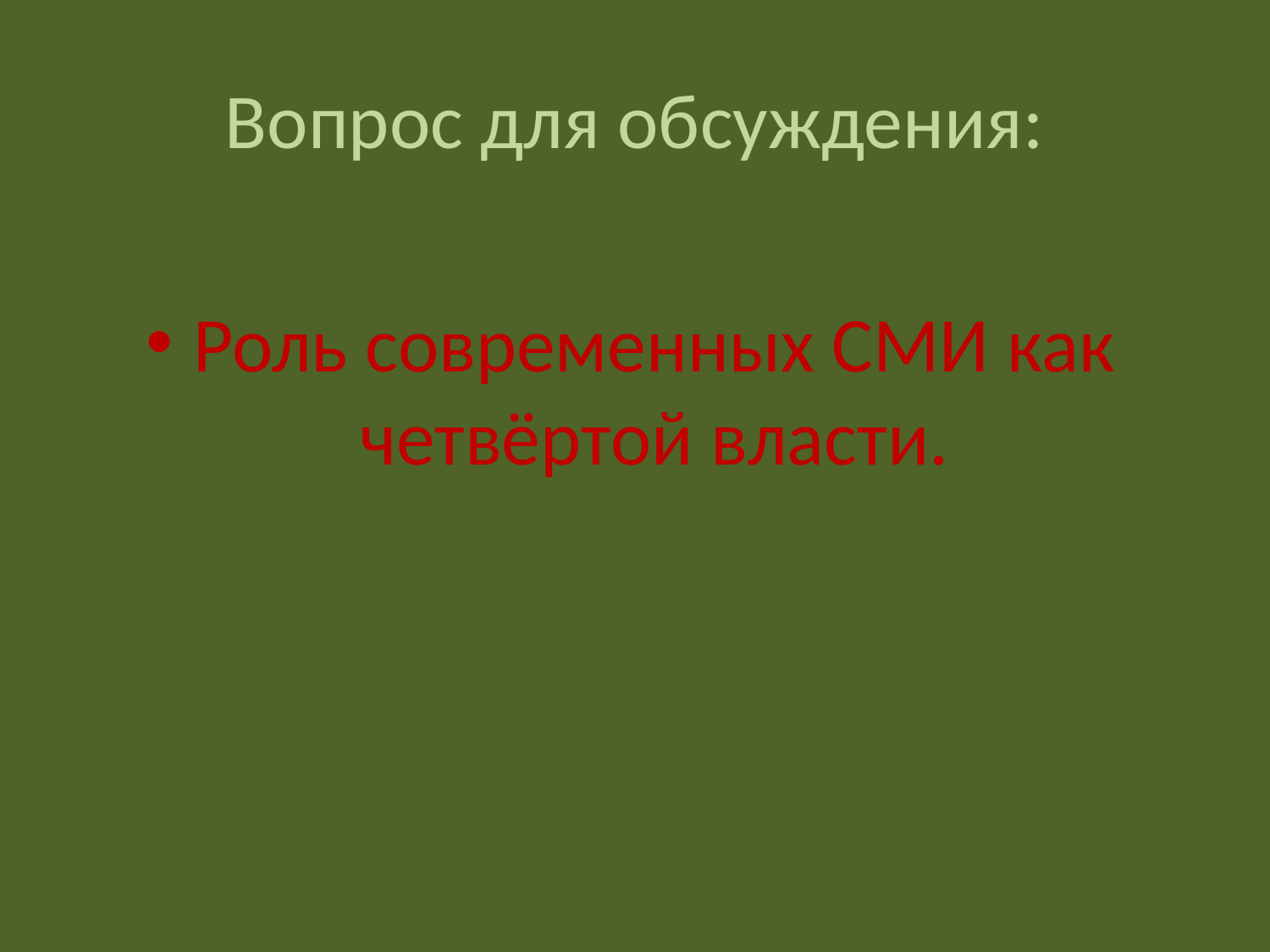

# Вопрос для обсуждения:
Роль современных СМИ как четвёртой власти.